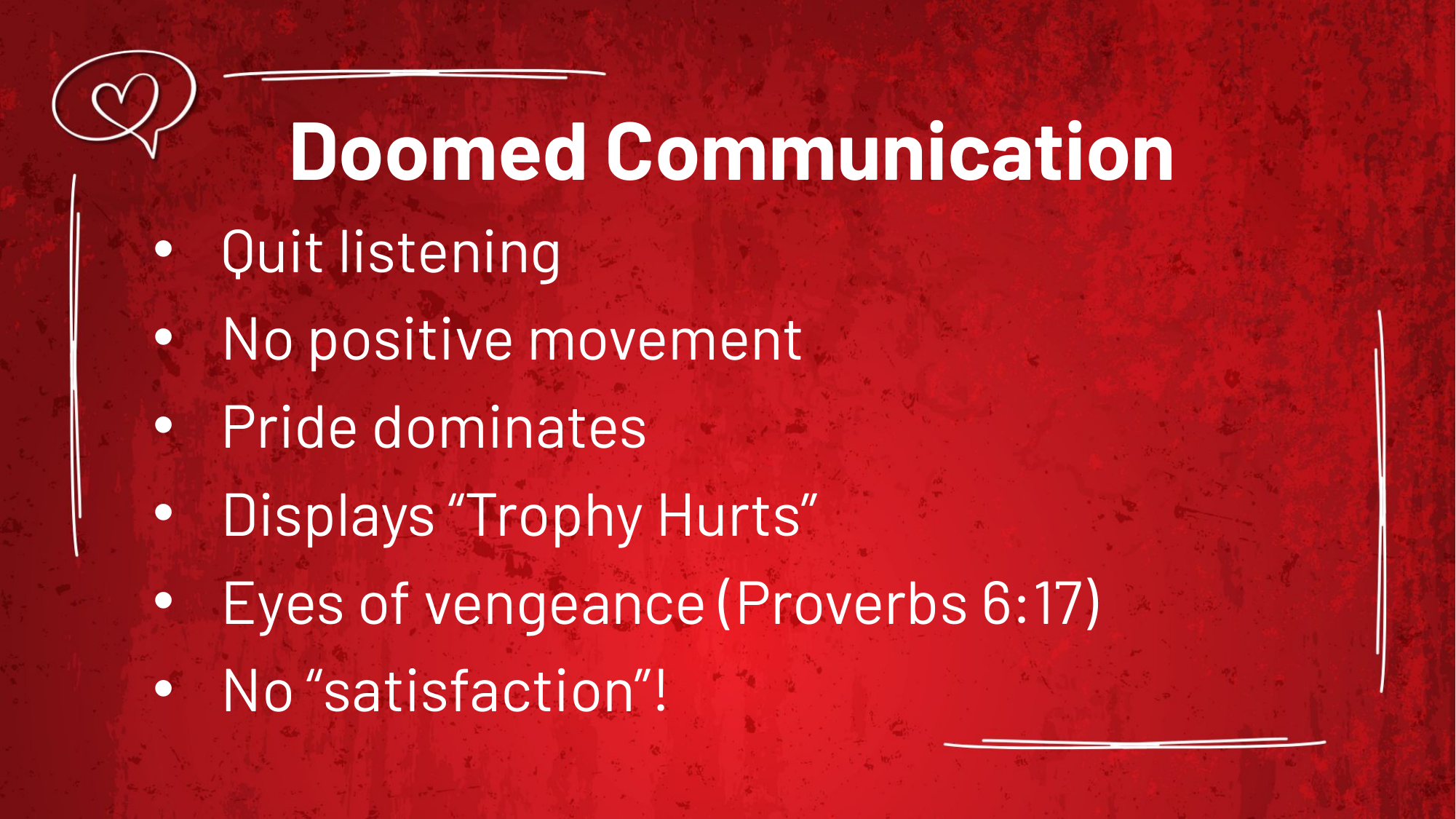

Doomed Communication
Quit listening
No positive movement
Pride dominates
Displays “Trophy Hurts”
Eyes of vengeance (Proverbs 6:17)
No “satisfaction”!